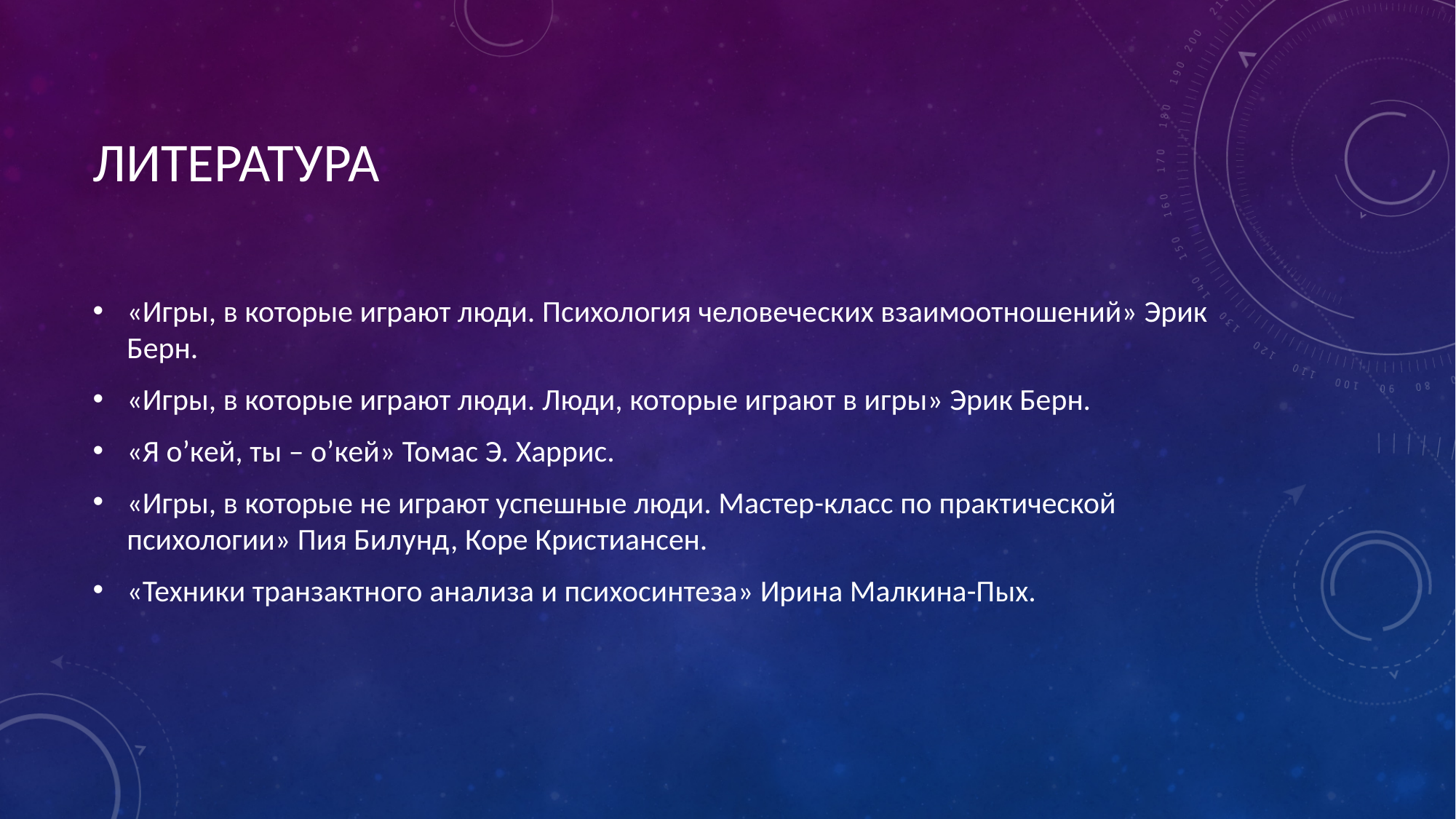

# литература
«Игры, в которые играют люди. Психология человеческих взаимоотношений» Эрик Берн.
«Игры, в которые играют люди. Люди, которые играют в игры» Эрик Берн.
«Я о’кей, ты – о’кей» Томас Э. Харрис.
«Игры, в которые не играют успешные люди. Мастер-класс по практической психологии» Пия Билунд, Коре Кристиансен.
«Техники транзактного анализа и психосинтеза» Ирина Малкина-Пых.